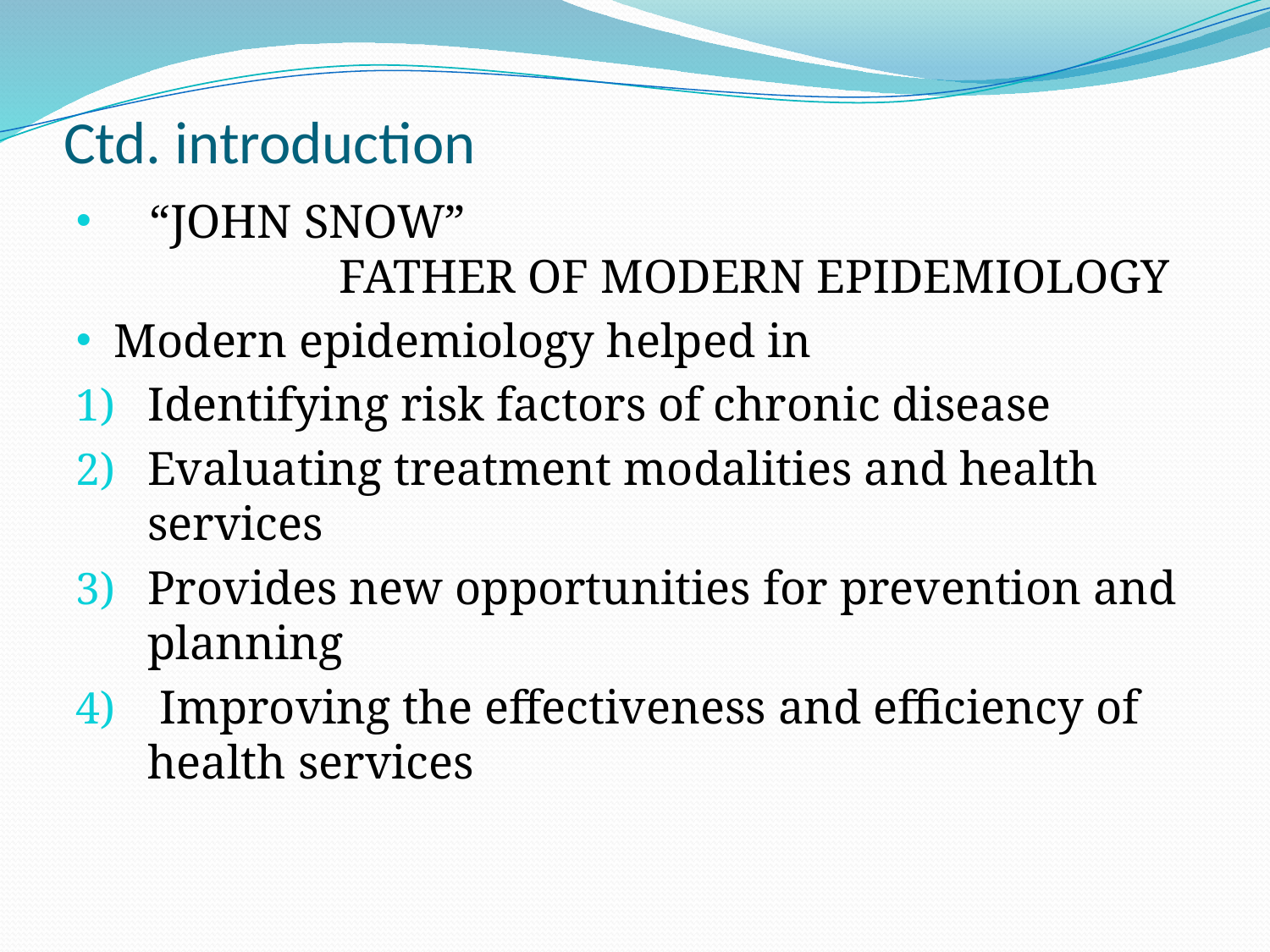

# Ctd. introduction
   “JOHN SNOW”                                                                                 FATHER OF MODERN EPIDEMIOLOGY
Modern epidemiology helped in
Identifying risk factors of chronic disease
Evaluating treatment modalities and health services
Provides new opportunities for prevention and planning
 Improving the effectiveness and efficiency of health services